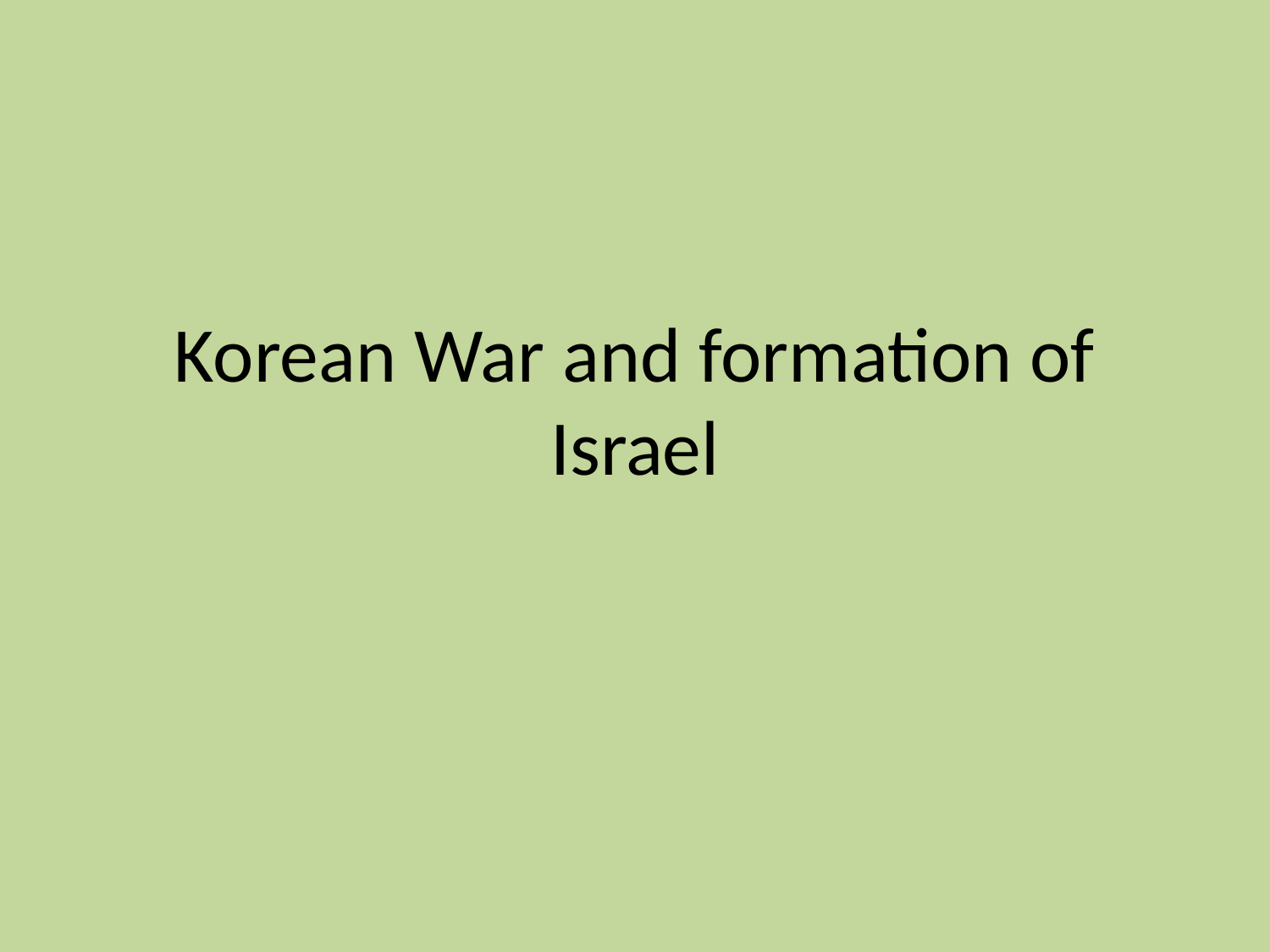

# Korean War and formation of Israel